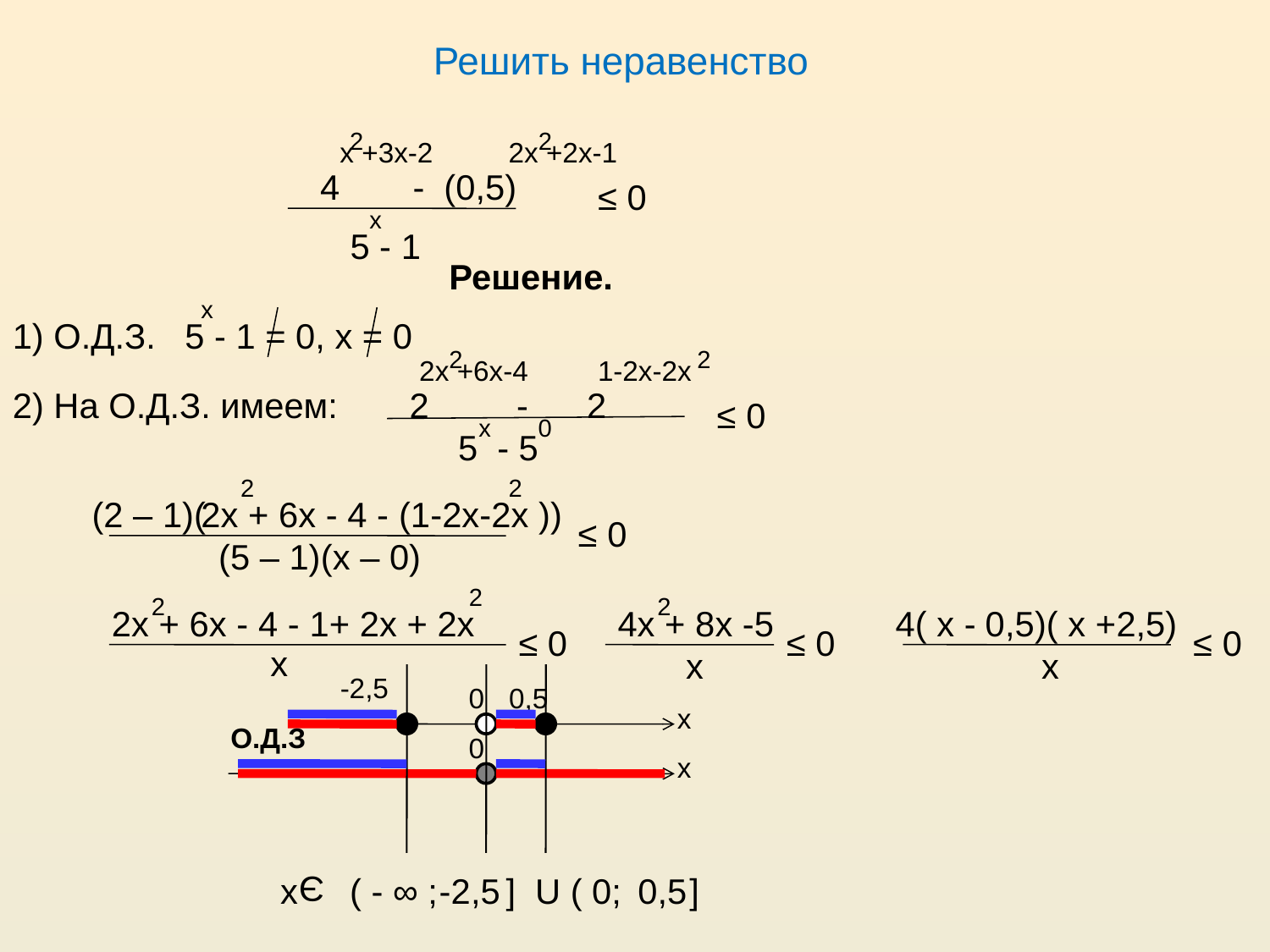

Решить неравенство
2
2
x +3x-2
2x +2x-1
   -  (0,5)

≤ 0
x
5 - 1
Решение.
x
1) О.Д.З.   5 - 1 = 0, х = 0
2
2
2x +6x-4
1-2х-2х
2) На О.Д.З. имеем:
2         -      2
     5  - 5

≤ 0
x
0
2
2
(2 – 1)(
             (5 – 1)(х – 0)
2x + 6x - 4 -
   (1-2х-2х ))
≤ 0
2
2
2
2x + 6x - 4 -
   1+ 2х + 2х
4х + 8х -5
       х
4( x -      )( x +2,5)
               x
0,5
≤ 0
≤ 0
≤ 0
х
-2,5
0
0,5
x
О.Д.З

0
x

x
Э
( - ∞ ;       ]  U ( 0;       ]
-2,5
0,5